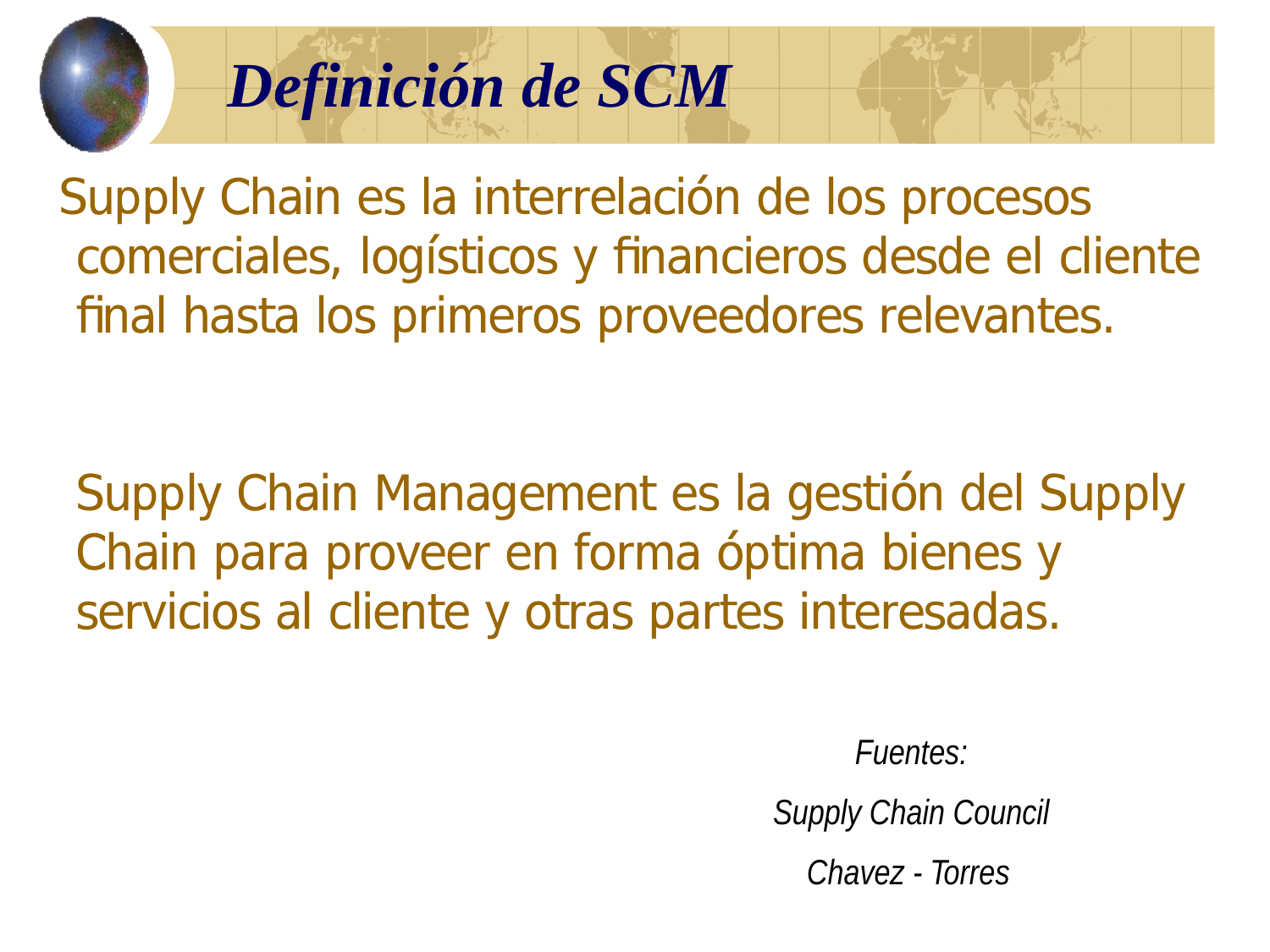

# Definición de SCM
 Supply Chain es la interrelación de los procesos comerciales, logísticos y financieros desde el cliente final hasta los primeros proveedores relevantes.

	Supply Chain Management es la gestión del Supply Chain para proveer en forma óptima bienes y servicios al cliente y otras partes interesadas.
Fuentes:
Supply Chain Council
Chavez - Torres